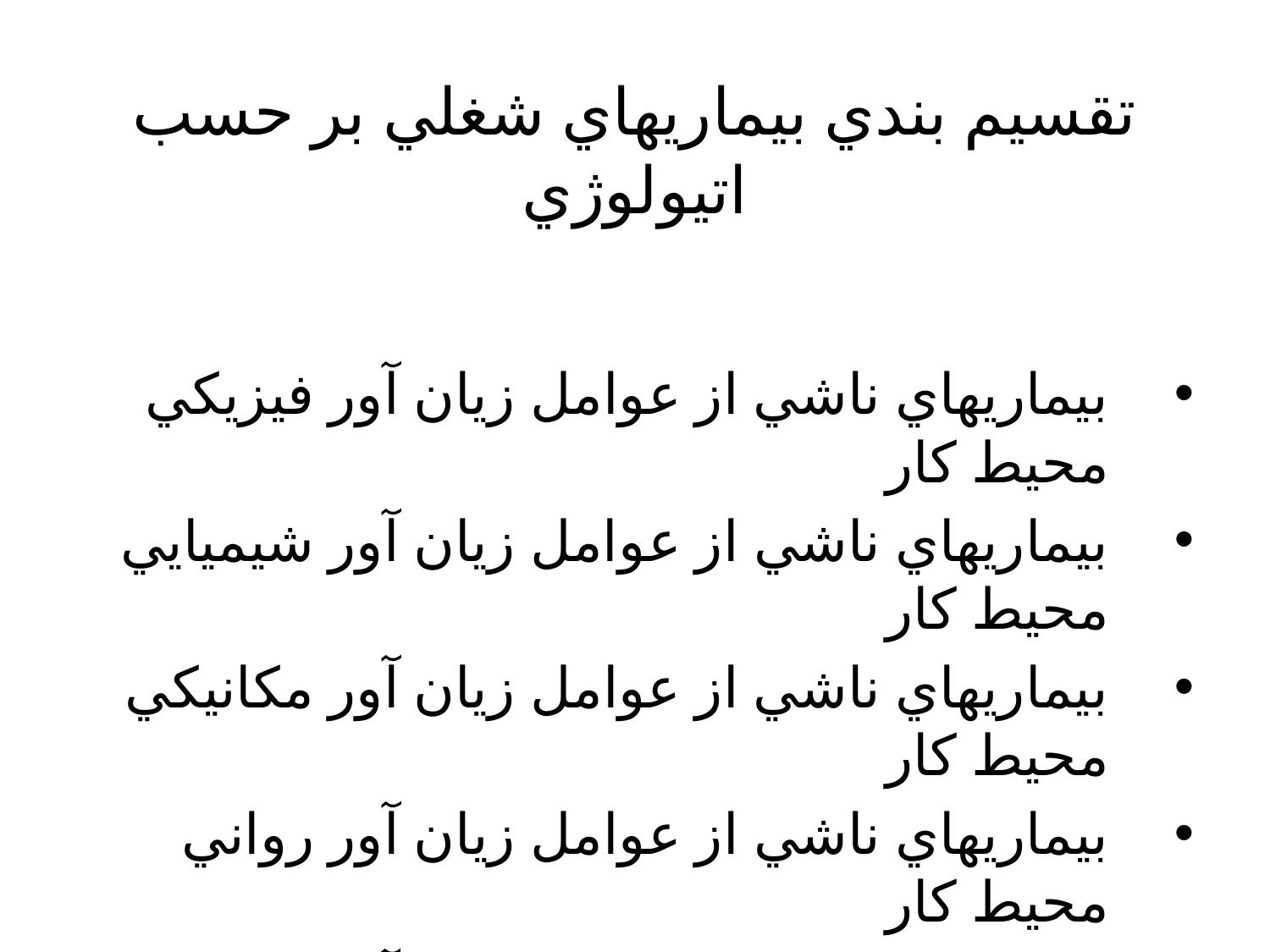

# تقسيم بندي بيماريهاي شغلي بر حسب اتيولوژي
بيماريهاي ناشي از عوامل زيان آور فيزيكي محيط كار
بيماريهاي ناشي از عوامل زيان آور شيميايي محيط كار
بيماريهاي ناشي از عوامل زيان آور مكانيكي محيط كار
بيماريهاي ناشي از عوامل زيان آور رواني محيط كار
بيماريهاي ناشي از عوامل زيان آور بيولوژيكي محيط كار